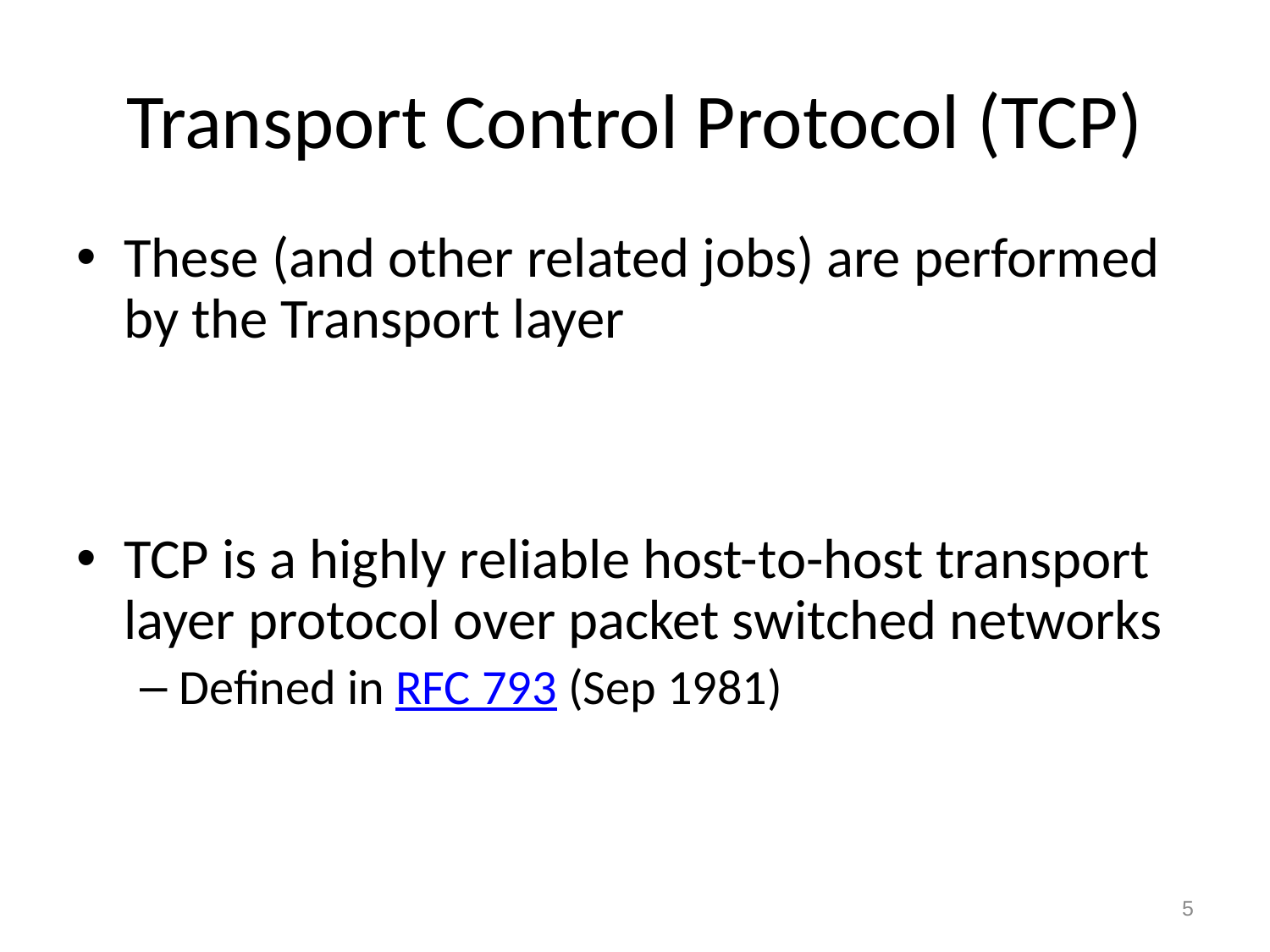

# Transport Control Protocol (TCP)
These (and other related jobs) are performed by the Transport layer

TCP is a highly reliable host-to-host transport layer protocol over packet switched networks
Defined in RFC 793 (Sep 1981)
5